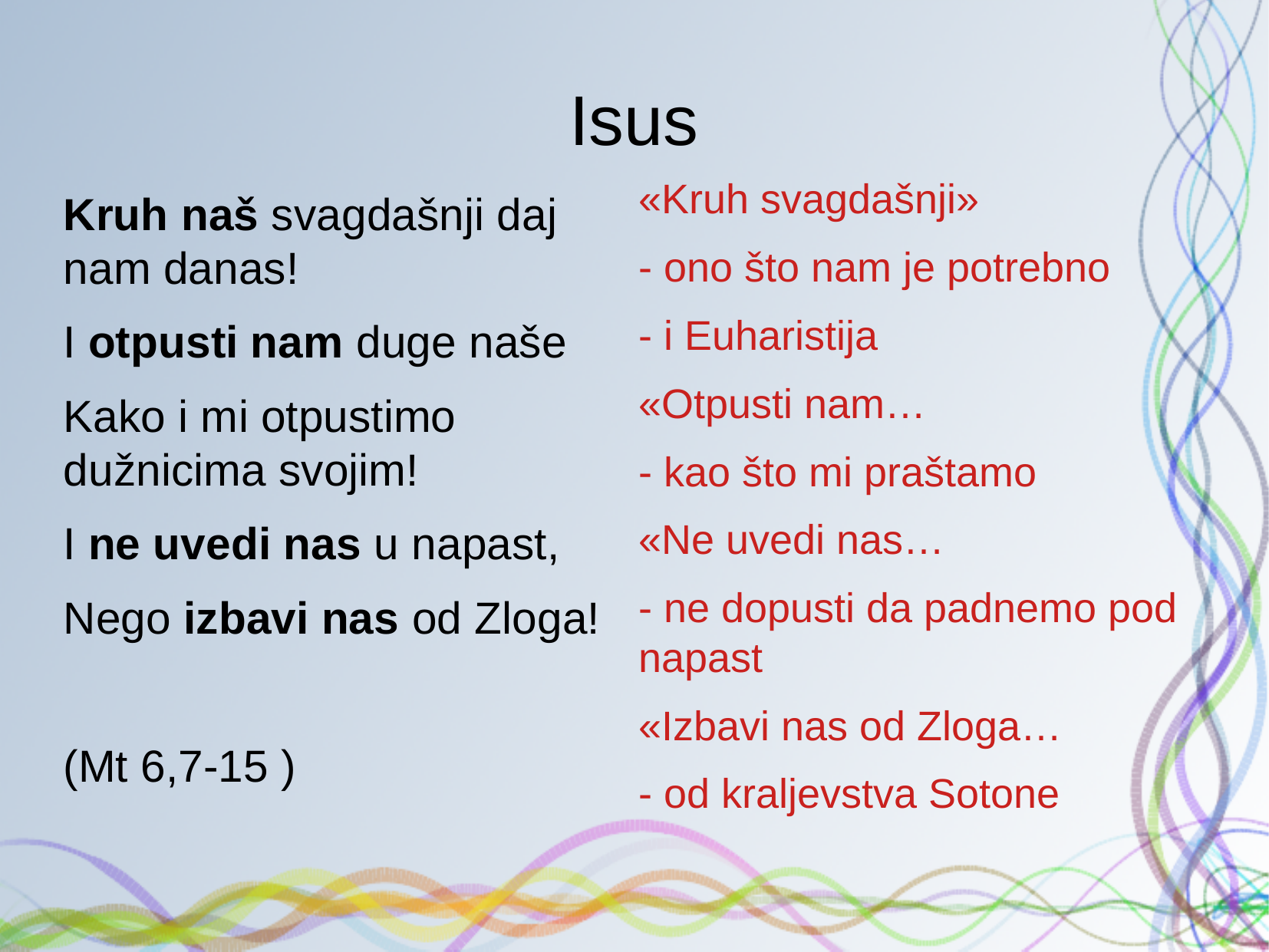

# Isus
«Kruh svagdašnji»
- ono što nam je potrebno
- i Euharistija
«Otpusti nam…
- kao što mi praštamo
«Ne uvedi nas…
- ne dopusti da padnemo pod napast
«Izbavi nas od Zloga…
- od kraljevstva Sotone
Kruh naš svagdašnji daj nam danas!
I otpusti nam duge naše
Kako i mi otpustimo dužnicima svojim!
I ne uvedi nas u napast,
Nego izbavi nas od Zloga!

(Mt 6,7-15 )